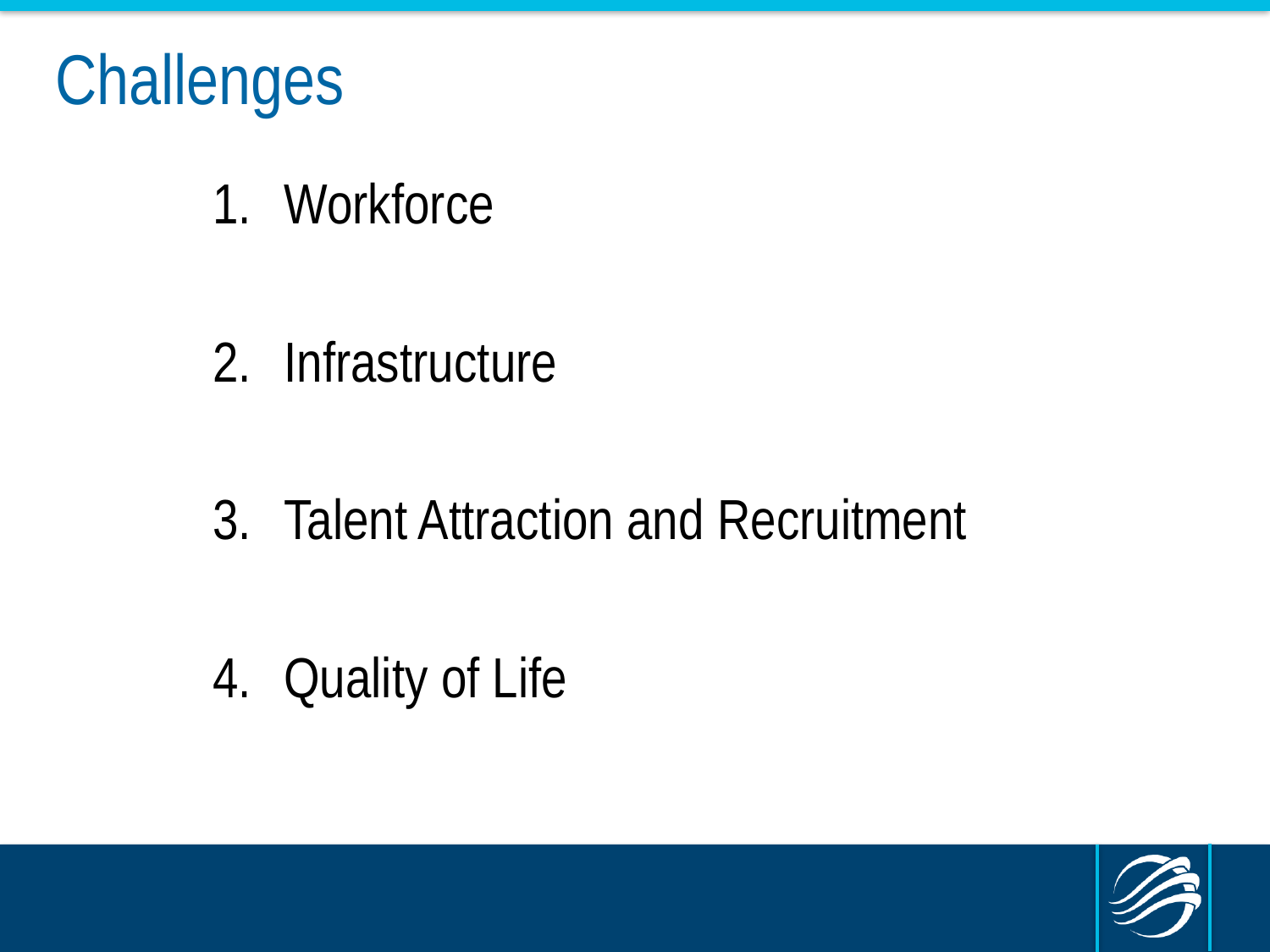

# Challenges
Workforce

Infrastructure

Talent Attraction and Recruitment

Quality of Life